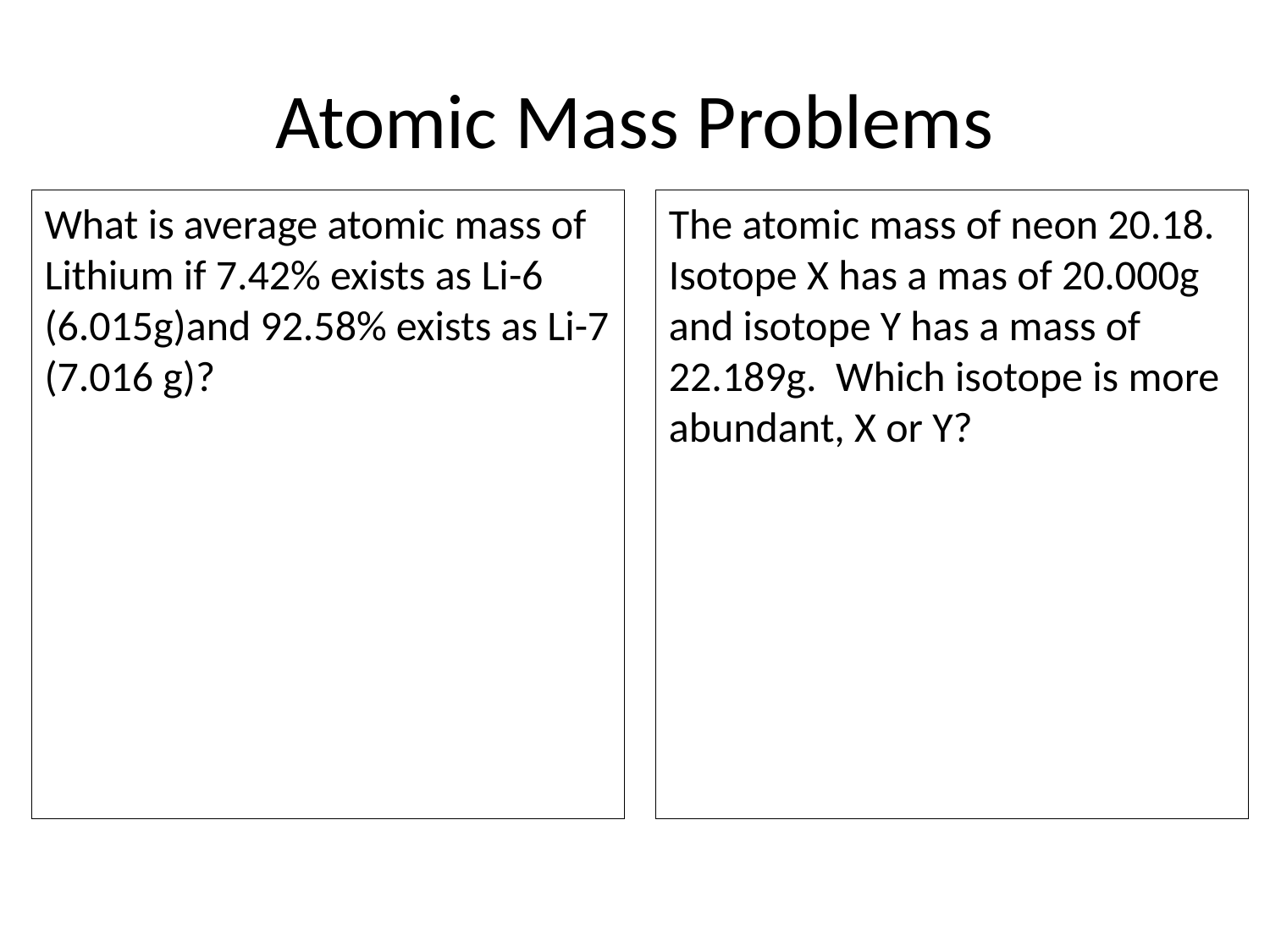

# Atomic Mass Problems
What is average atomic mass of Lithium if 7.42% exists as Li-6 (6.015g)and 92.58% exists as Li-7 (7.016 g)?
The atomic mass of neon 20.18. Isotope X has a mas of 20.000g and isotope Y has a mass of 22.189g.  Which isotope is more abundant, X or Y?